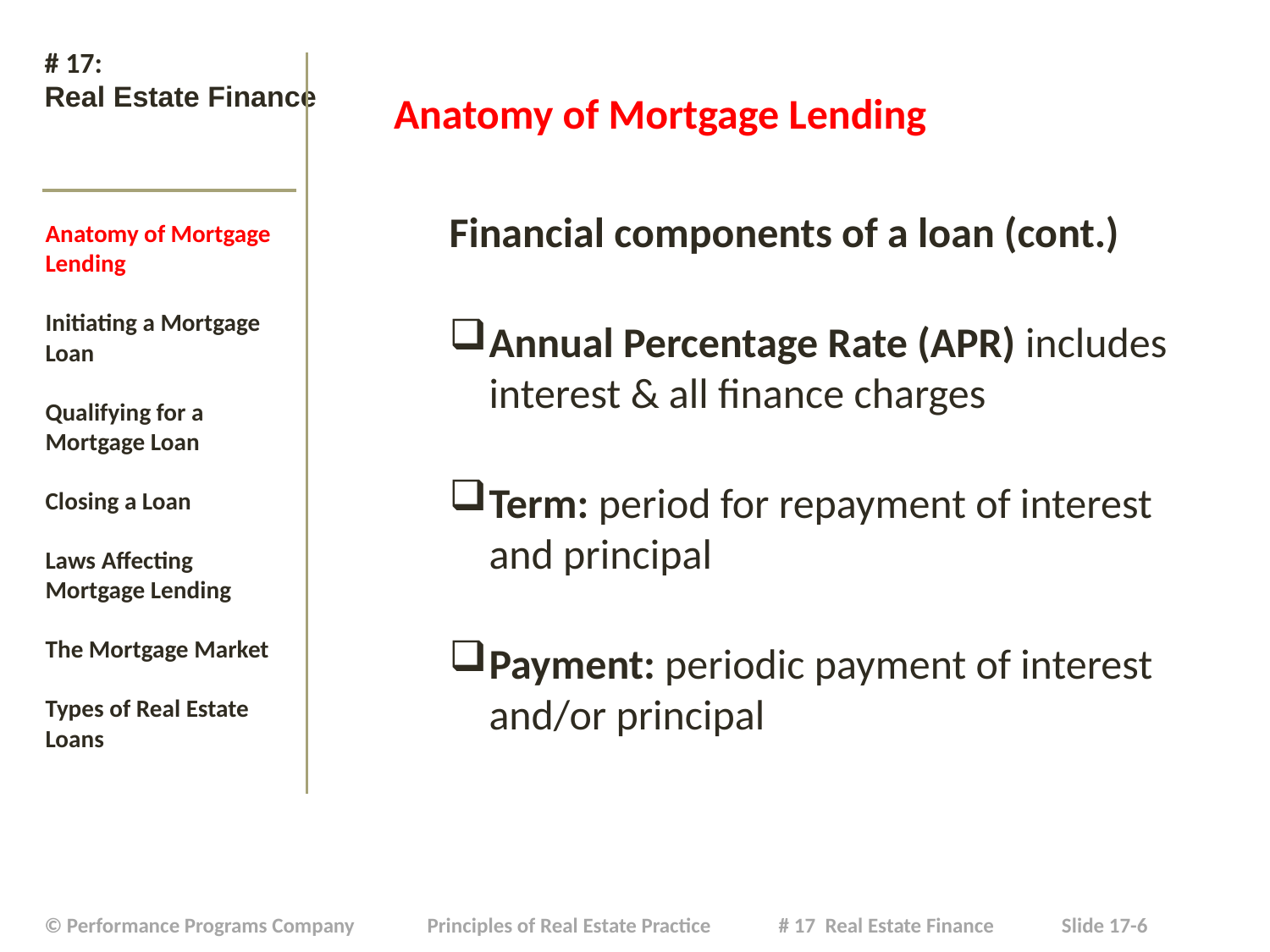

# # 17: Real Estate Finance

Anatomy of Mortgage Lending

Financial components of a loan (cont.)
Annual Percentage Rate (APR) includes interest & all finance charges
Term: period for repayment of interest and principal
Payment: periodic payment of interest and/or principal

Anatomy of Mortgage Lending

Initiating a Mortgage Loan

Qualifying for a Mortgage Loan

Closing a Loan

Laws Affecting Mortgage Lending

The Mortgage Market

Types of Real Estate Loans

| © Performance Programs Company Principles of Real Estate Practice # 17 Real Estate Finance Slide 17-6 |
| --- |